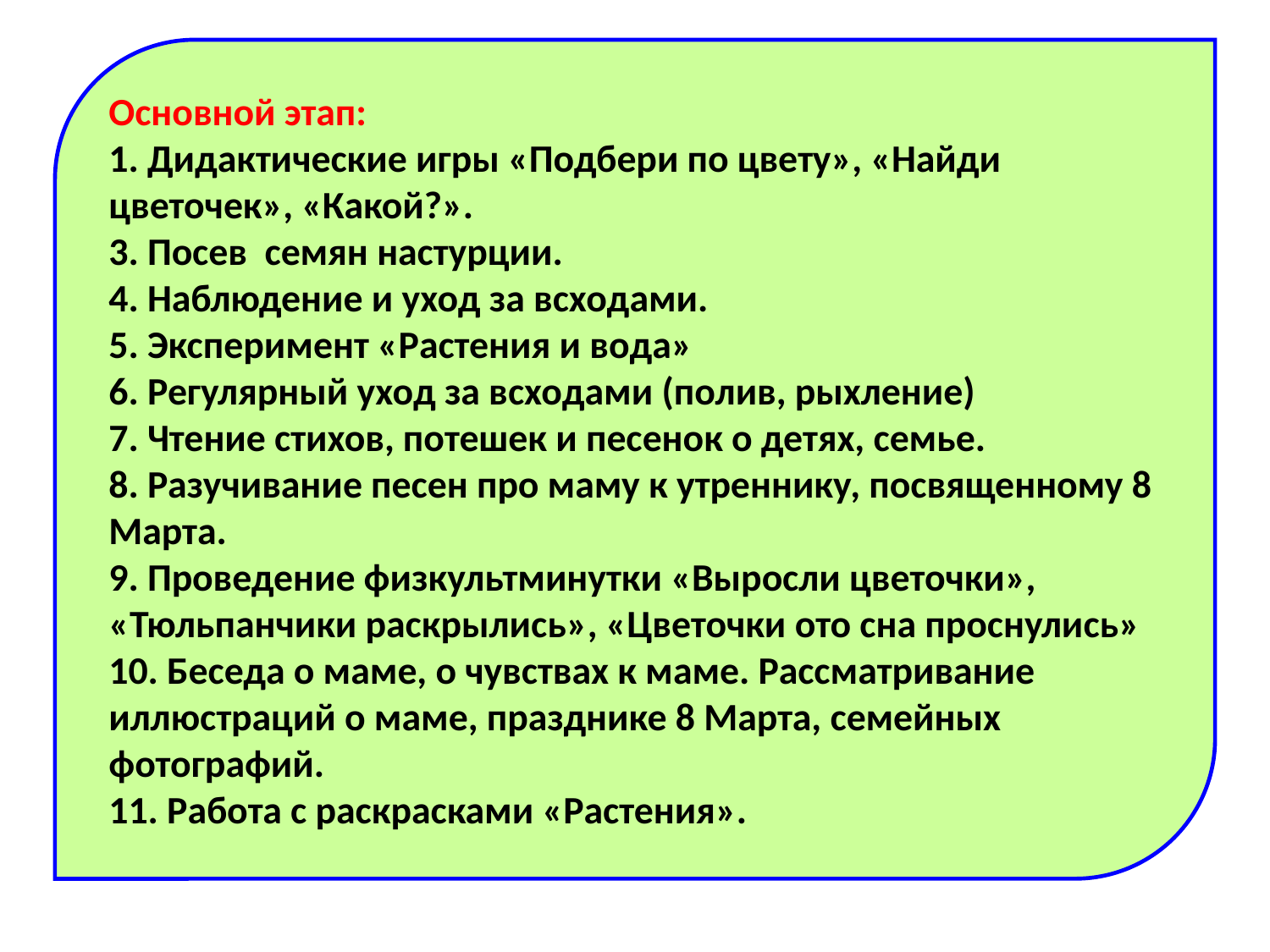

Основной этап:
1. Дидактические игры «Подбери по цвету», «Найди цветочек», «Какой?».
3. Посев  семян настурции.
4. Наблюдение и уход за всходами.
5. Эксперимент «Растения и вода»
6. Регулярный уход за всходами (полив, рыхление)
7. Чтение стихов, потешек и песенок о детях, семье.
8. Разучивание песен про маму к утреннику, посвященному 8 Марта.
9. Проведение физкультминутки «Выросли цветочки», «Тюльпанчики раскрылись», «Цветочки ото сна проснулись»
10. Беседа о маме, о чувствах к маме. Рассматривание иллюстраций о маме, празднике 8 Марта, семейных фотографий.
11. Работа с раскрасками «Растения».